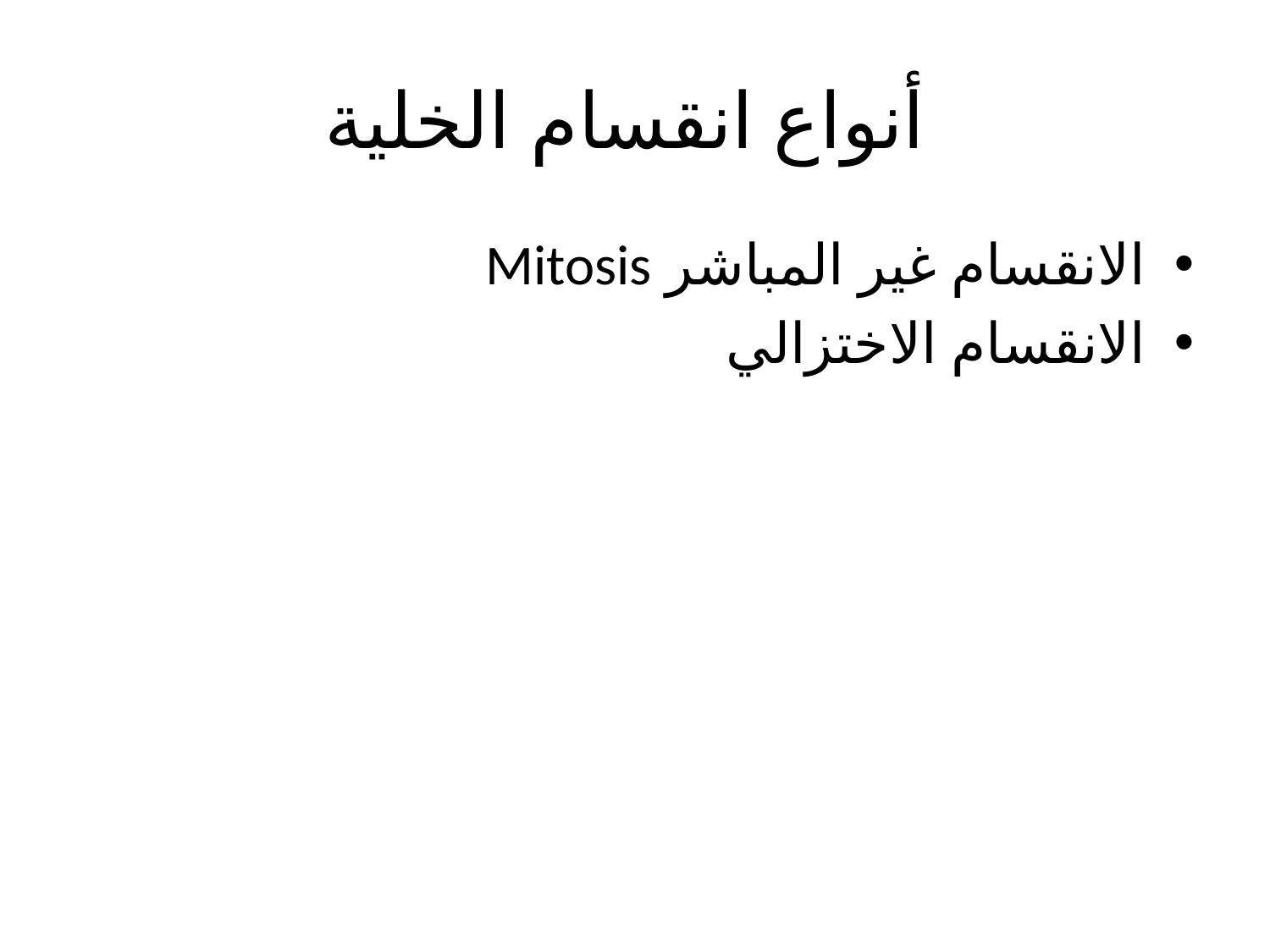

# أنواع انقسام الخلية
الانقسام غير المباشر Mitosis
الانقسام الاختزالي